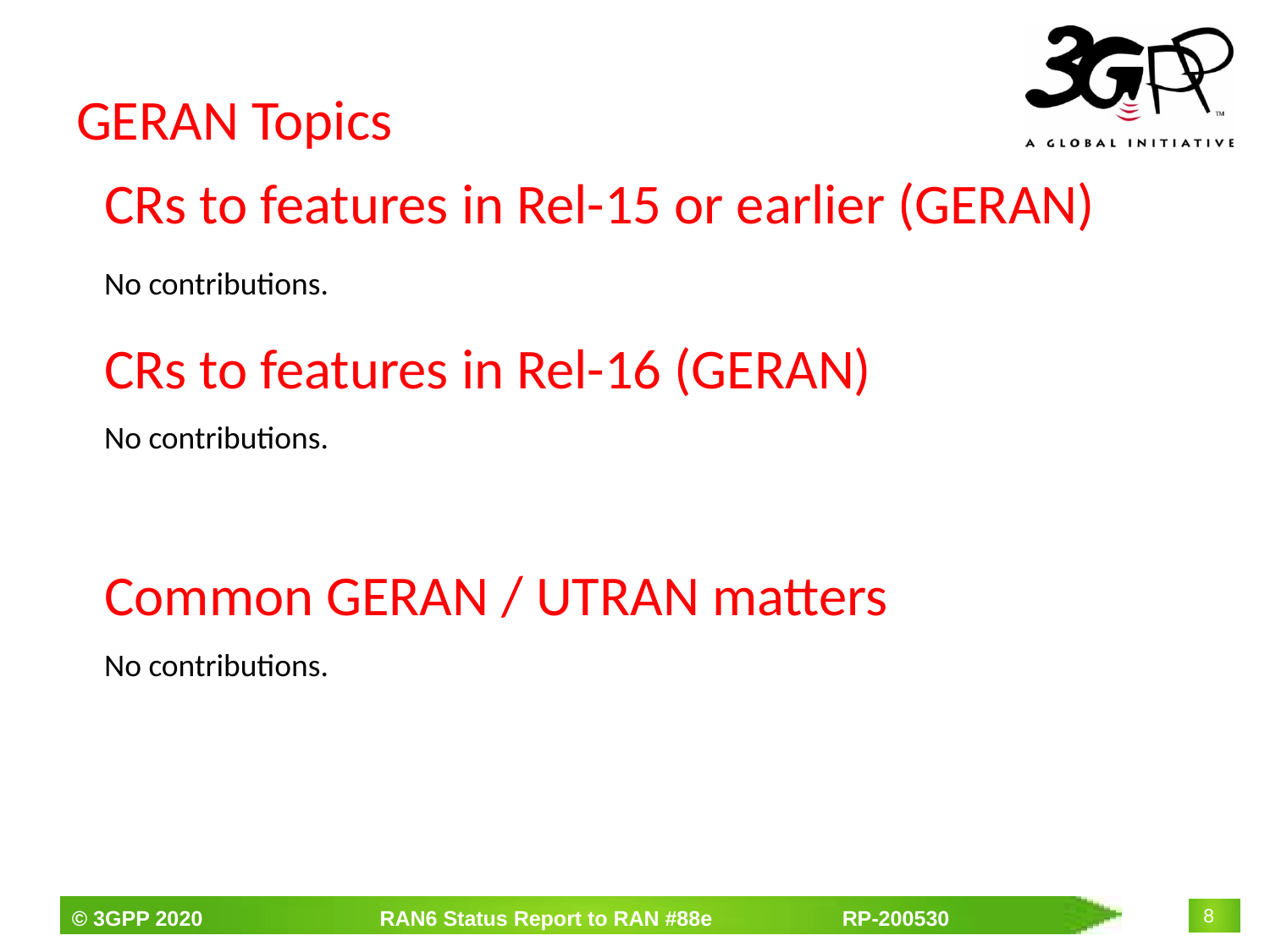

# GERAN Topics
CRs to features in Rel-15 or earlier (GERAN)
No contributions.
CRs to features in Rel-16 (GERAN)
No contributions.

Common GERAN / UTRAN matters
No contributions.